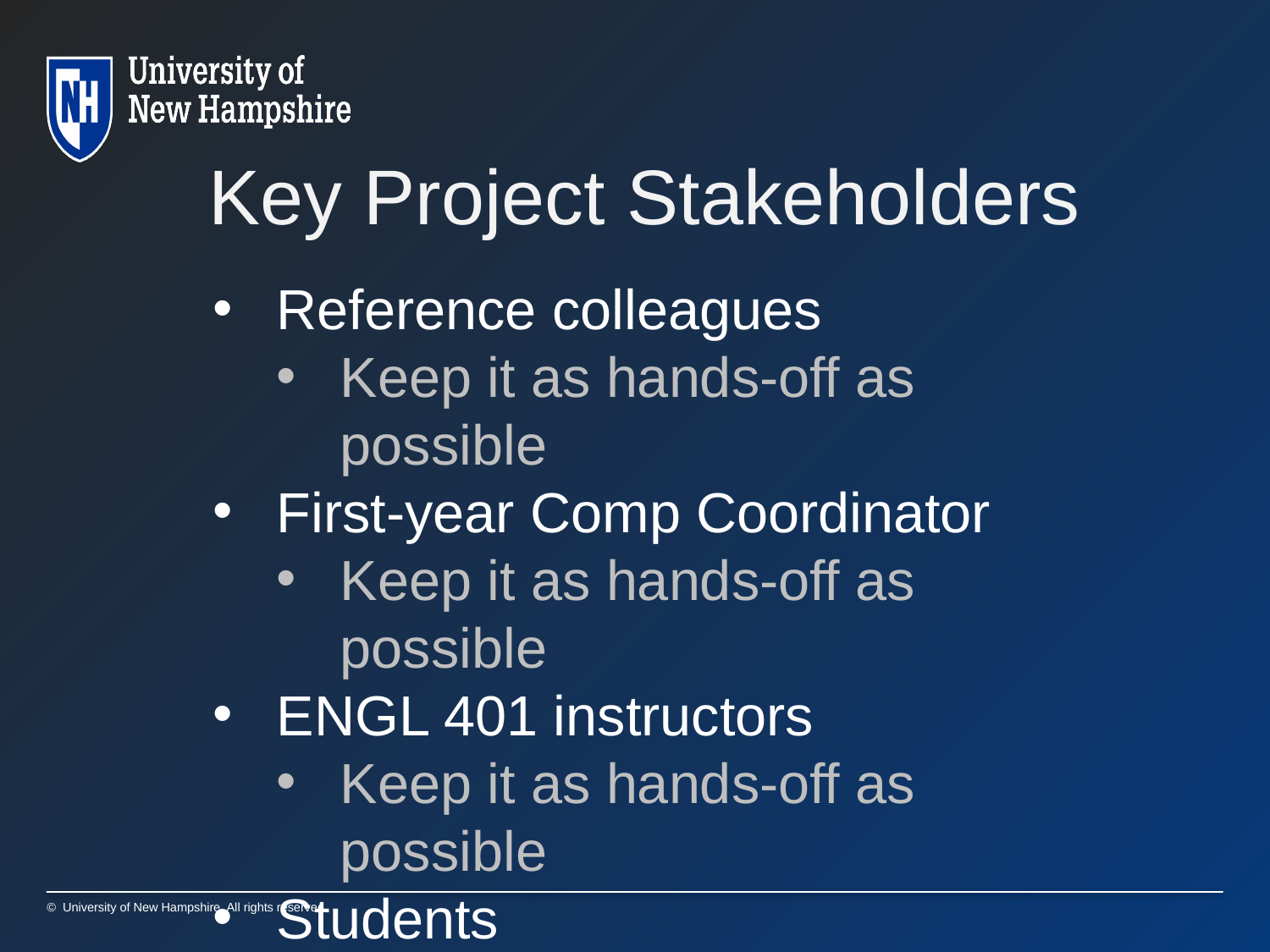

# Key Project Stakeholders
Reference colleagues
Keep it as hands-off as possible
First-year Comp Coordinator
Keep it as hands-off as possible
ENGL 401 instructors
Keep it as hands-off as possible
Students
K.I.S.S.